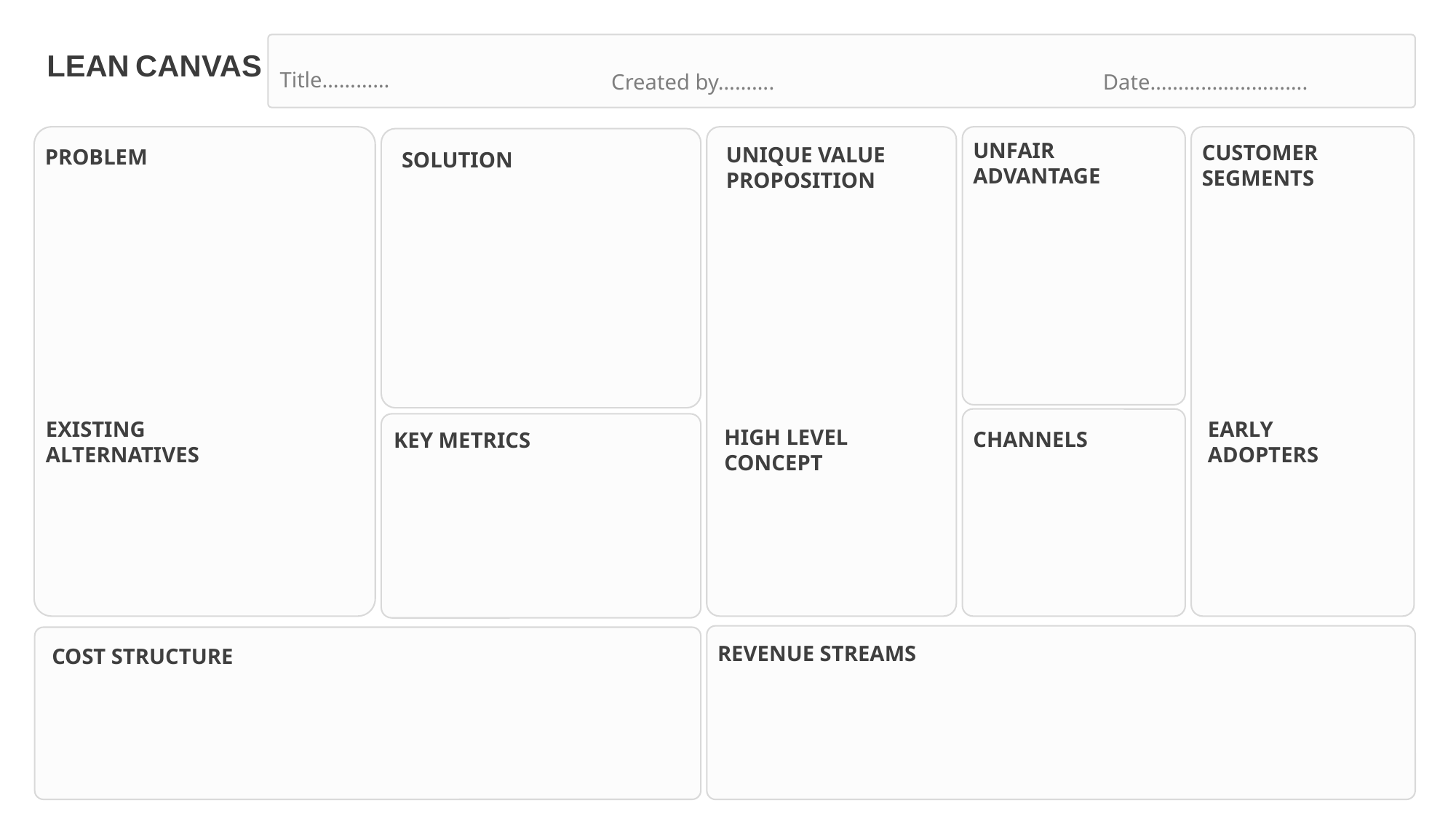

LEAN CANVAS

Title…………
Created by……….
Date……………………….

UNFAIR
ADVANTAGE
CUSTOMER
SEGMENTS
UNIQUE VALUE
PROPOSITION
PROBLEM

SOLUTION

EXISTING
ALTERNATIVES
EARLY
ADOPTERS

HIGH LEVEL
CONCEPT
CHANNELS
KEY METRICS

REVENUE STREAMS
COST STRUCTURE